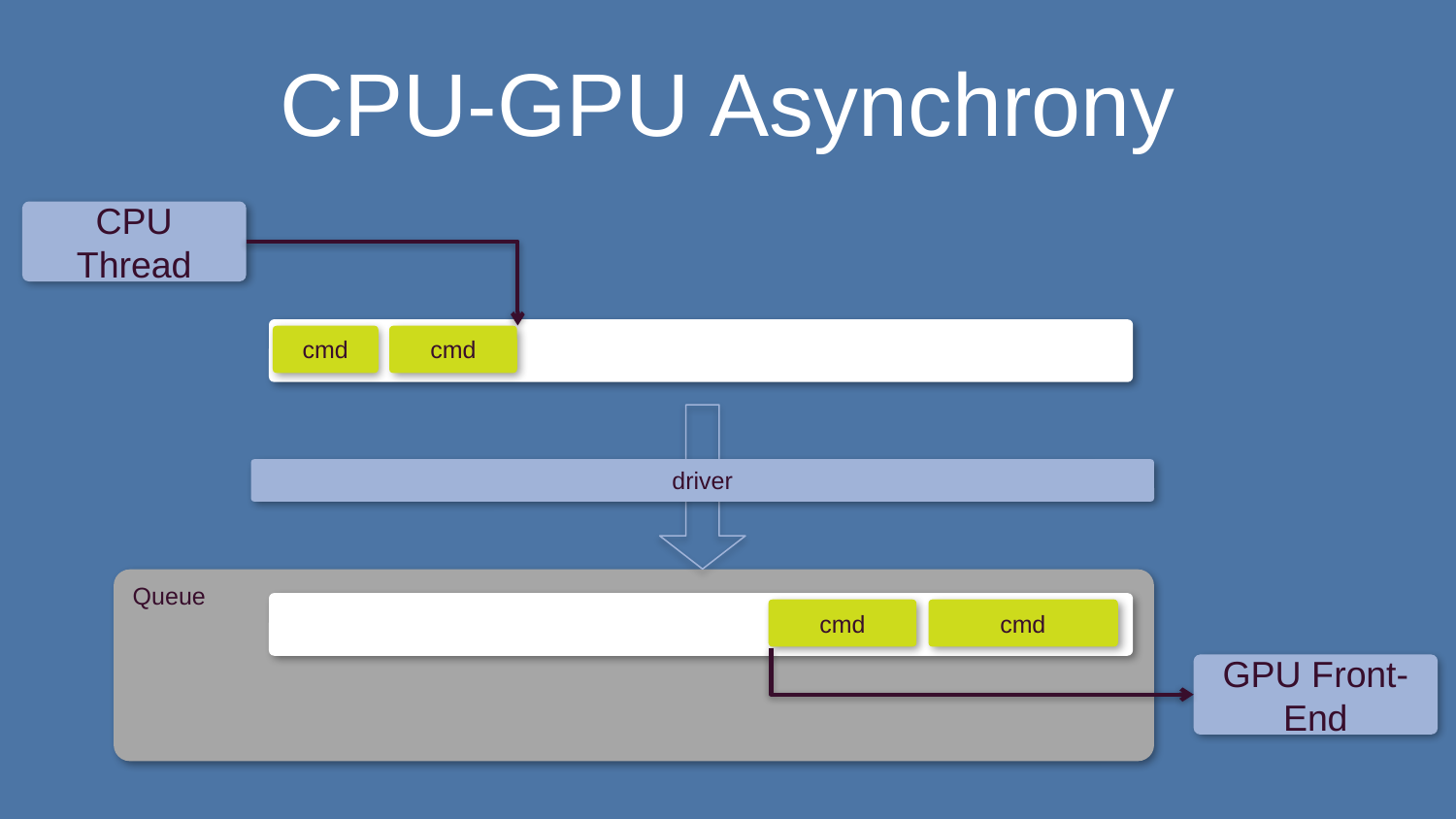

# CPU-GPU Asynchrony
CPU Thread

cmd
cmd

driver
Queue

cmd
cmd

GPU Front-End